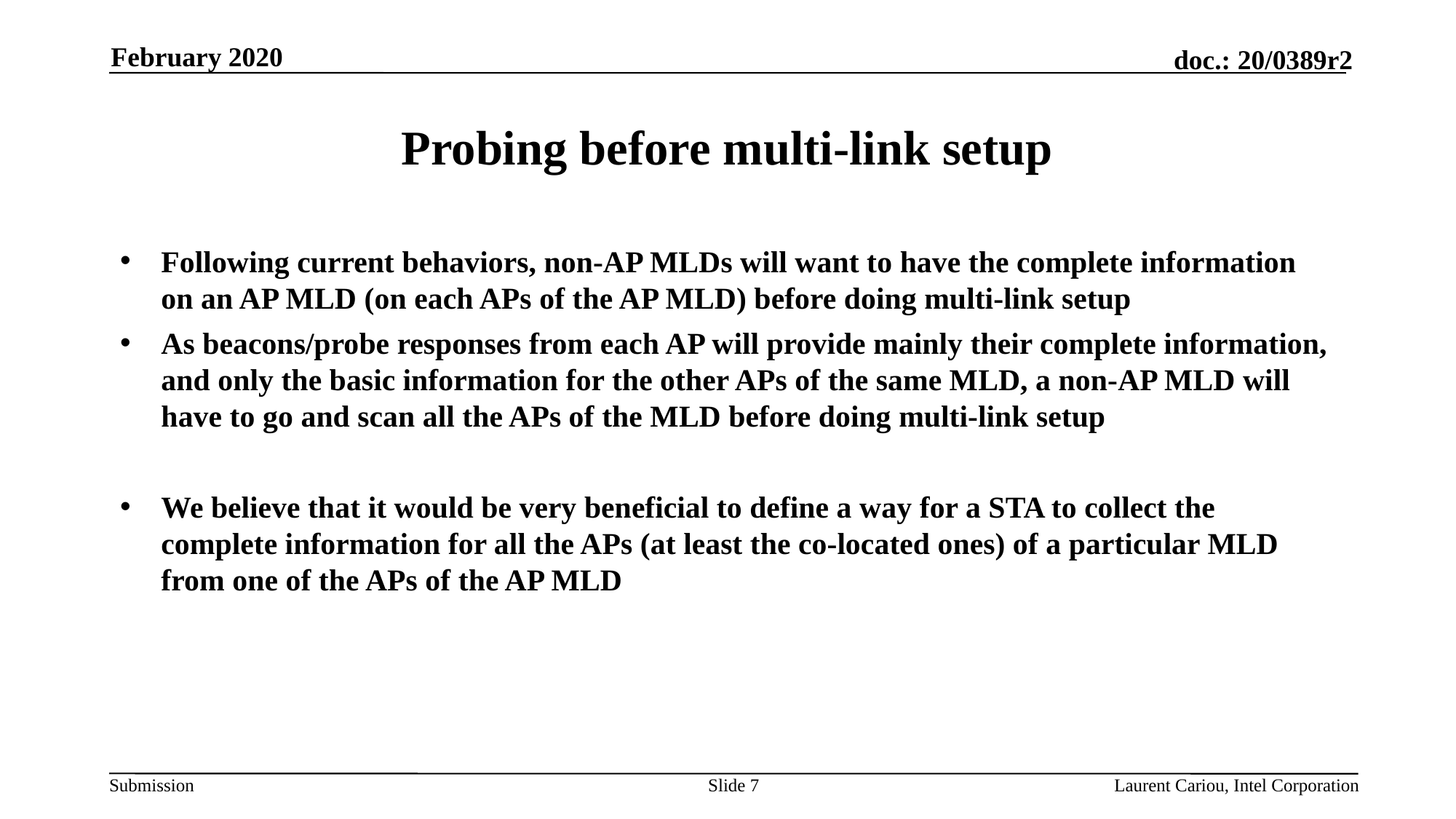

February 2020
# Probing before multi-link setup
Following current behaviors, non-AP MLDs will want to have the complete information on an AP MLD (on each APs of the AP MLD) before doing multi-link setup
As beacons/probe responses from each AP will provide mainly their complete information, and only the basic information for the other APs of the same MLD, a non-AP MLD will have to go and scan all the APs of the MLD before doing multi-link setup

We believe that it would be very beneficial to define a way for a STA to collect the complete information for all the APs (at least the co-located ones) of a particular MLD from one of the APs of the AP MLD

Slide 7
Laurent Cariou, Intel Corporation